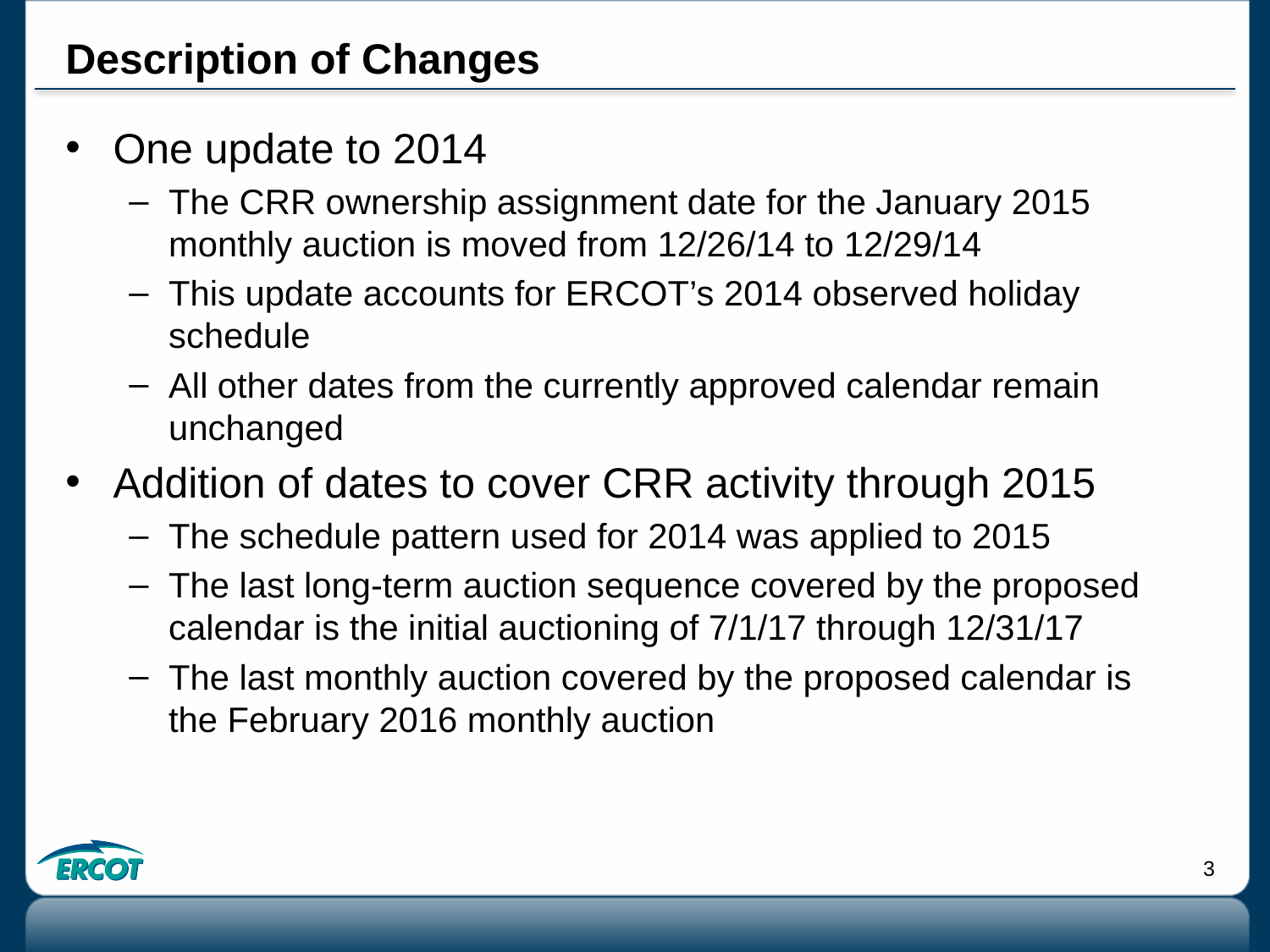

# Description of Changes
One update to 2014
The CRR ownership assignment date for the January 2015 monthly auction is moved from 12/26/14 to 12/29/14
This update accounts for ERCOT’s 2014 observed holiday schedule
All other dates from the currently approved calendar remain unchanged
Addition of dates to cover CRR activity through 2015
The schedule pattern used for 2014 was applied to 2015
The last long-term auction sequence covered by the proposed calendar is the initial auctioning of 7/1/17 through 12/31/17
The last monthly auction covered by the proposed calendar is the February 2016 monthly auction